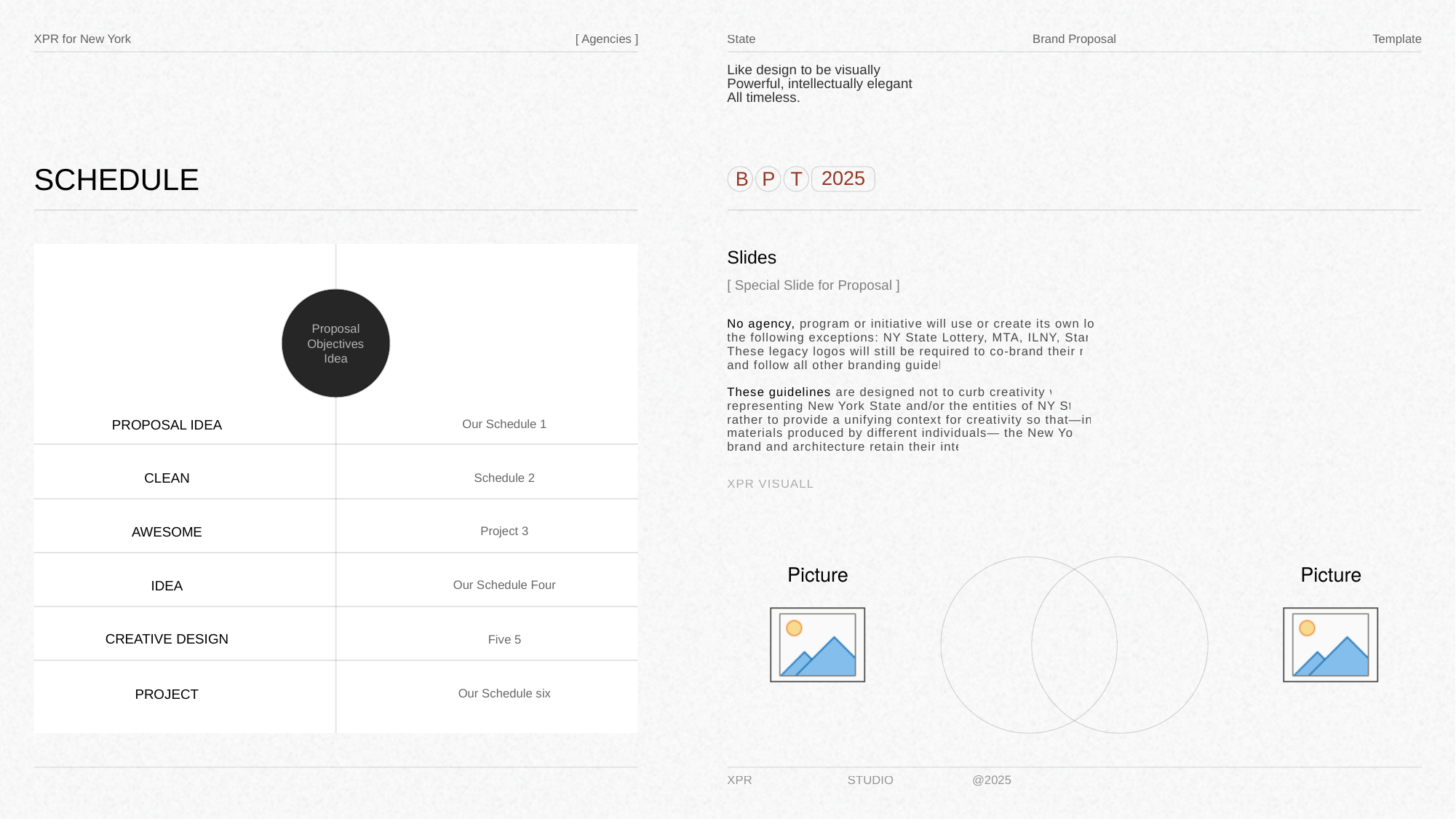

XPR for New York
[ Agencies ]
State
Brand Proposal
Template
Like design to be visually
Powerful, intellectually elegant
All timeless.
SCHEDULE
2025
B
P
T

Slides

Proposal
Objectives Idea
Our Schedule 1
Schedule 2
Project 3
Our Schedule Four
Five 5
Our Schedule six
PROPOSAL IDEA
CLEAN
AWESOME
IDEA
CREATIVE DESIGN
PROJECT
[ Special Slide for Proposal ]
No agency, program or initiative will use or create its own logo with the following exceptions: NY State Lottery, MTA, ILNY, Start Up NY. These legacy logos will still be required to co-brand their materials and follow all other branding guidelines.

These guidelines are designed not to curb creativity when representing New York State and/or the entities of NY State, but rather to provide a unifying context for creativity so that—in different materials produced by different individuals— the New York State brand and architecture retain their integrity.
XPR VISUALLY

XPR
STUDIO
@2025